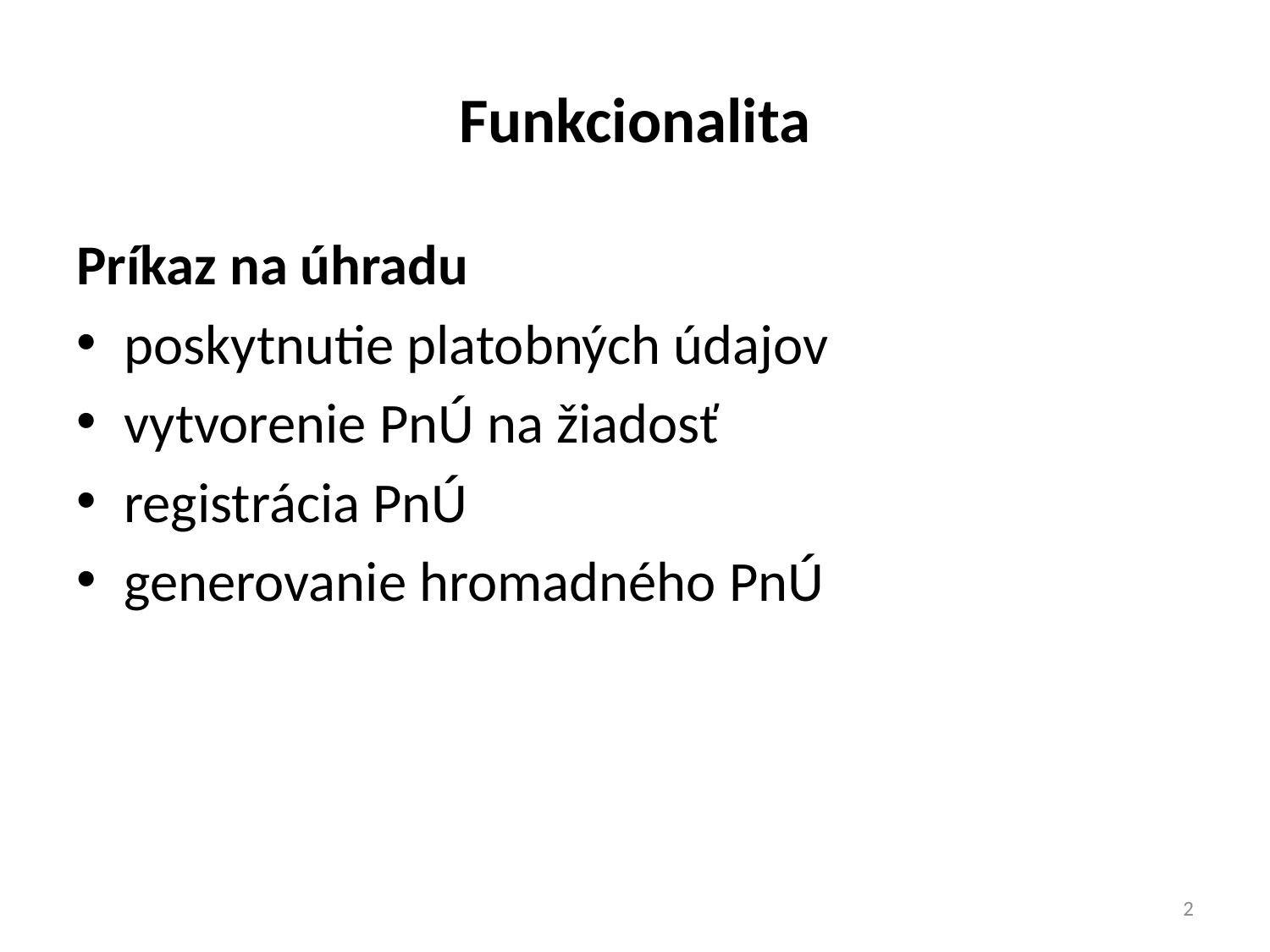

# Funkcionalita
Príkaz na úhradu
poskytnutie platobných údajov
vytvorenie PnÚ na žiadosť
registrácia PnÚ
generovanie hromadného PnÚ
2